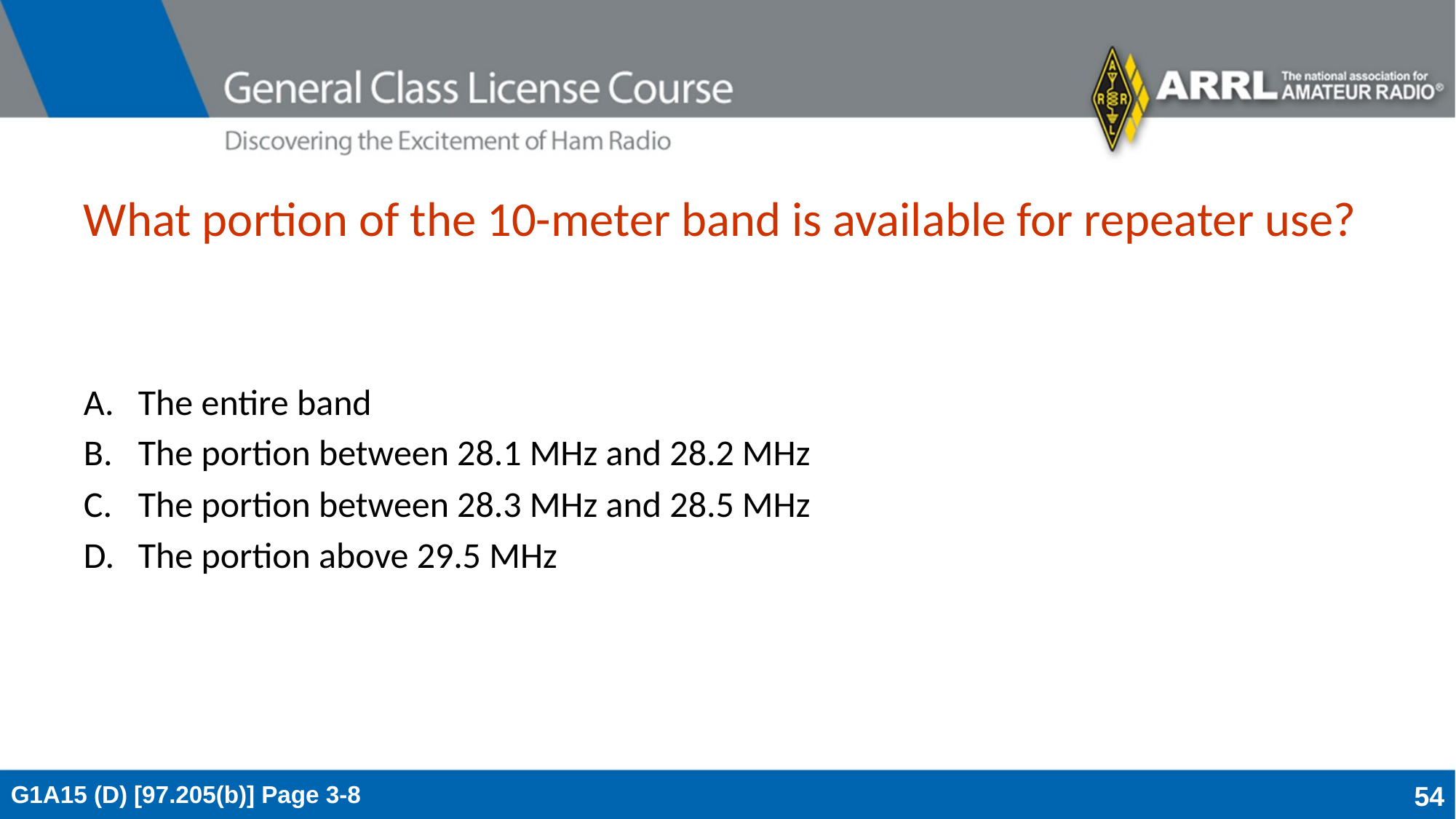

# What portion of the 10-meter band is available for repeater use?
The entire band
The portion between 28.1 MHz and 28.2 MHz
The portion between 28.3 MHz and 28.5 MHz
The portion above 29.5 MHz
G1A15 (D) [97.205(b)] Page 3-8
54